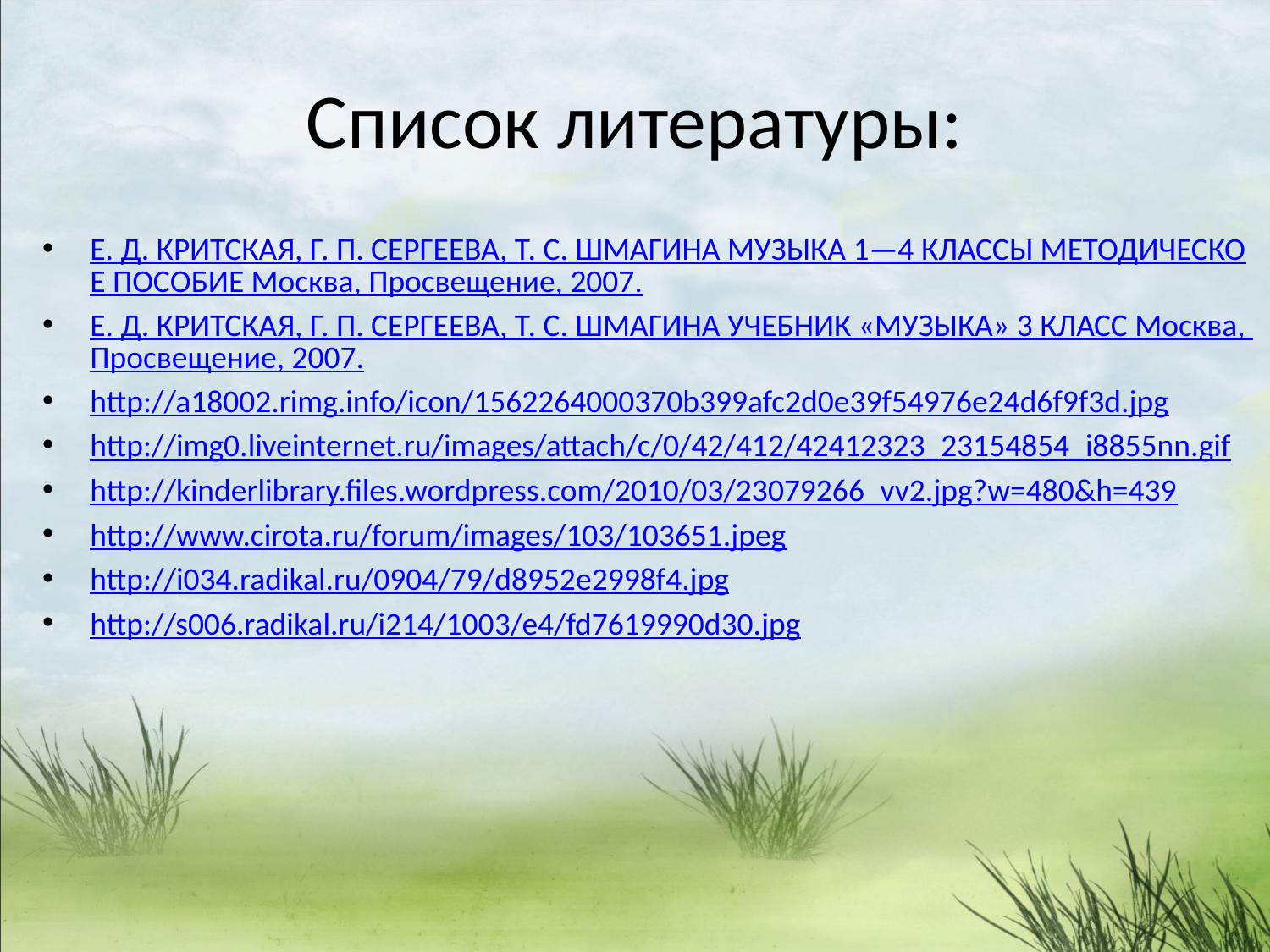

# Список литературы:
Е. Д. КРИТСКАЯ, Г. П. СЕРГЕЕВА, Т. С. ШМАГИНА МУЗЫКА 1—4 КЛАССЫ МЕТОДИЧЕСКОЕ ПОСОБИЕ Москва, Просвещение, 2007.
Е. Д. КРИТСКАЯ, Г. П. СЕРГЕЕВА, Т. С. ШМАГИНА УЧЕБНИК «МУЗЫКА» 3 КЛАСС Москва, Просвещение, 2007.
http://a18002.rimg.info/icon/1562264000370b399afc2d0e39f54976e24d6f9f3d.jpg
http://img0.liveinternet.ru/images/attach/c/0/42/412/42412323_23154854_i8855nn.gif
http://kinderlibrary.files.wordpress.com/2010/03/23079266_vv2.jpg?w=480&h=439
http://www.cirota.ru/forum/images/103/103651.jpeg
http://i034.radikal.ru/0904/79/d8952e2998f4.jpg
http://s006.radikal.ru/i214/1003/e4/fd7619990d30.jpg